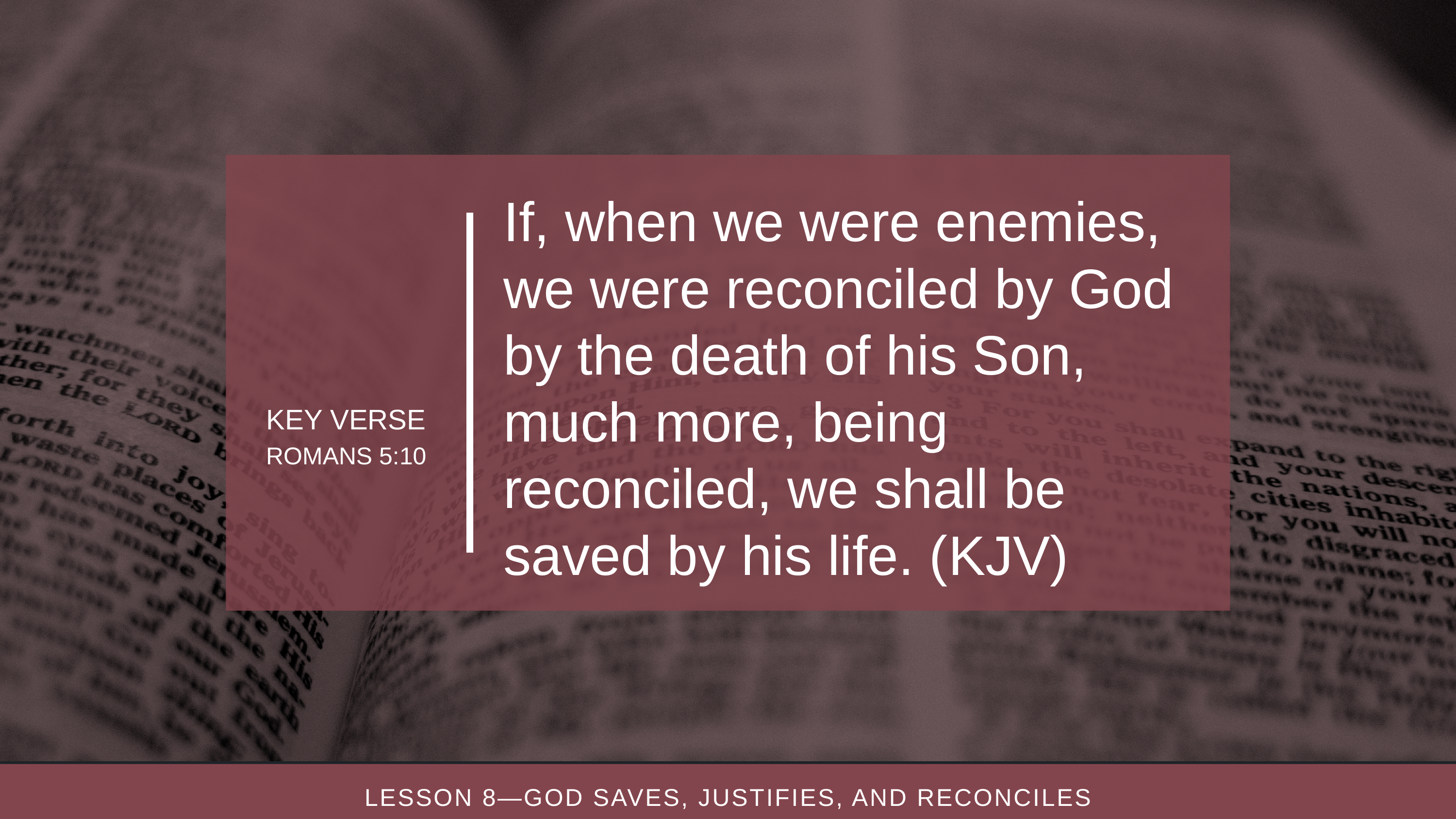

If, when we were enemies, we were reconciled by God by the death of his Son, much more, being reconciled, we shall be saved by his life. (kjv)